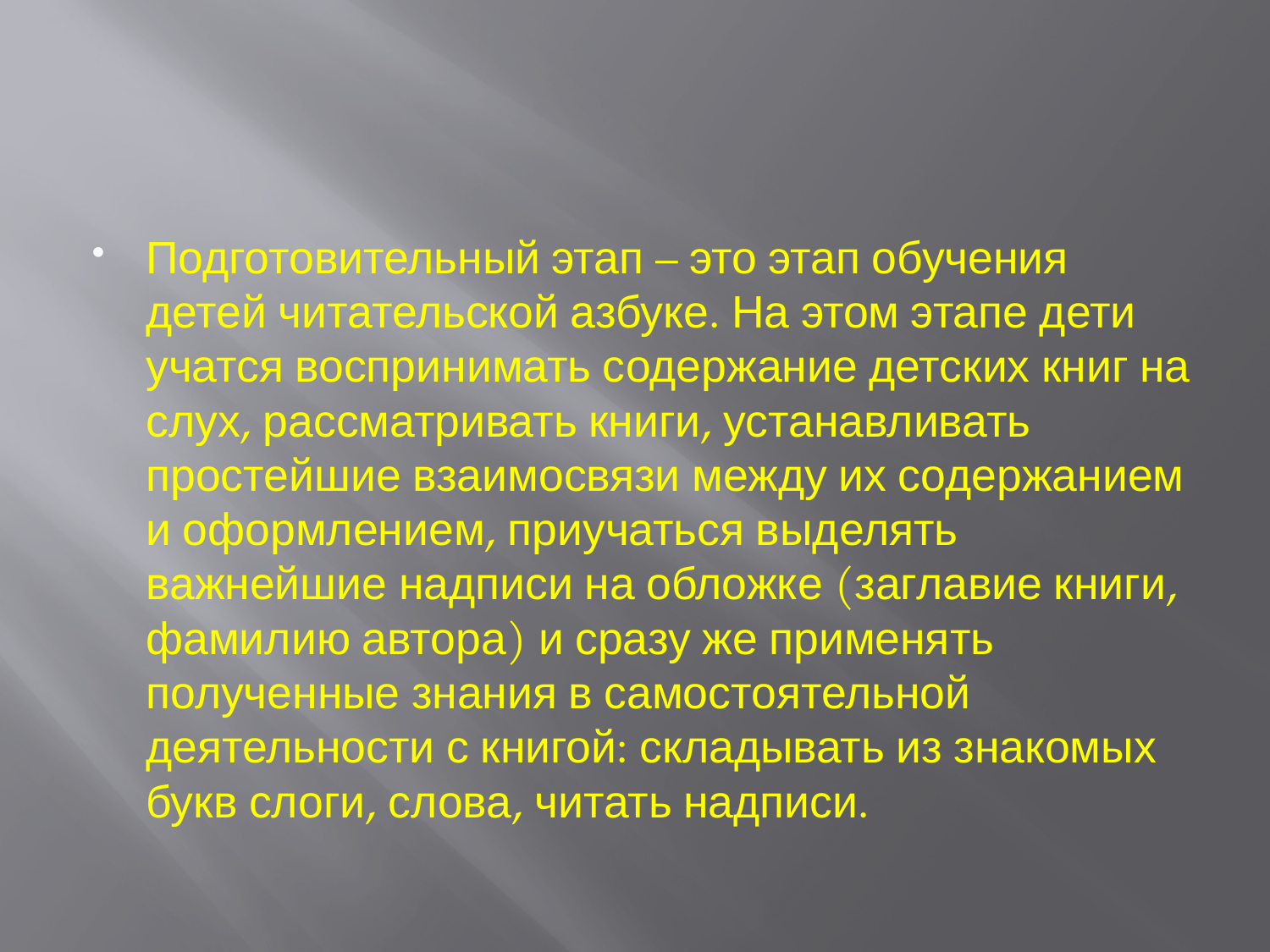

#
Подготовительный этап – это этап обучения детей читательской азбуке. На этом этапе дети учатся воспринимать содержание детских книг на слух, рассматривать книги, устанавливать простейшие взаимосвязи между их содержанием и оформлением, приучаться выделять важнейшие надписи на обложке (заглавие книги, фамилию автора) и сразу же применять полученные знания в самостоятельной деятельности с книгой: складывать из знакомых букв слоги, слова, читать надписи.